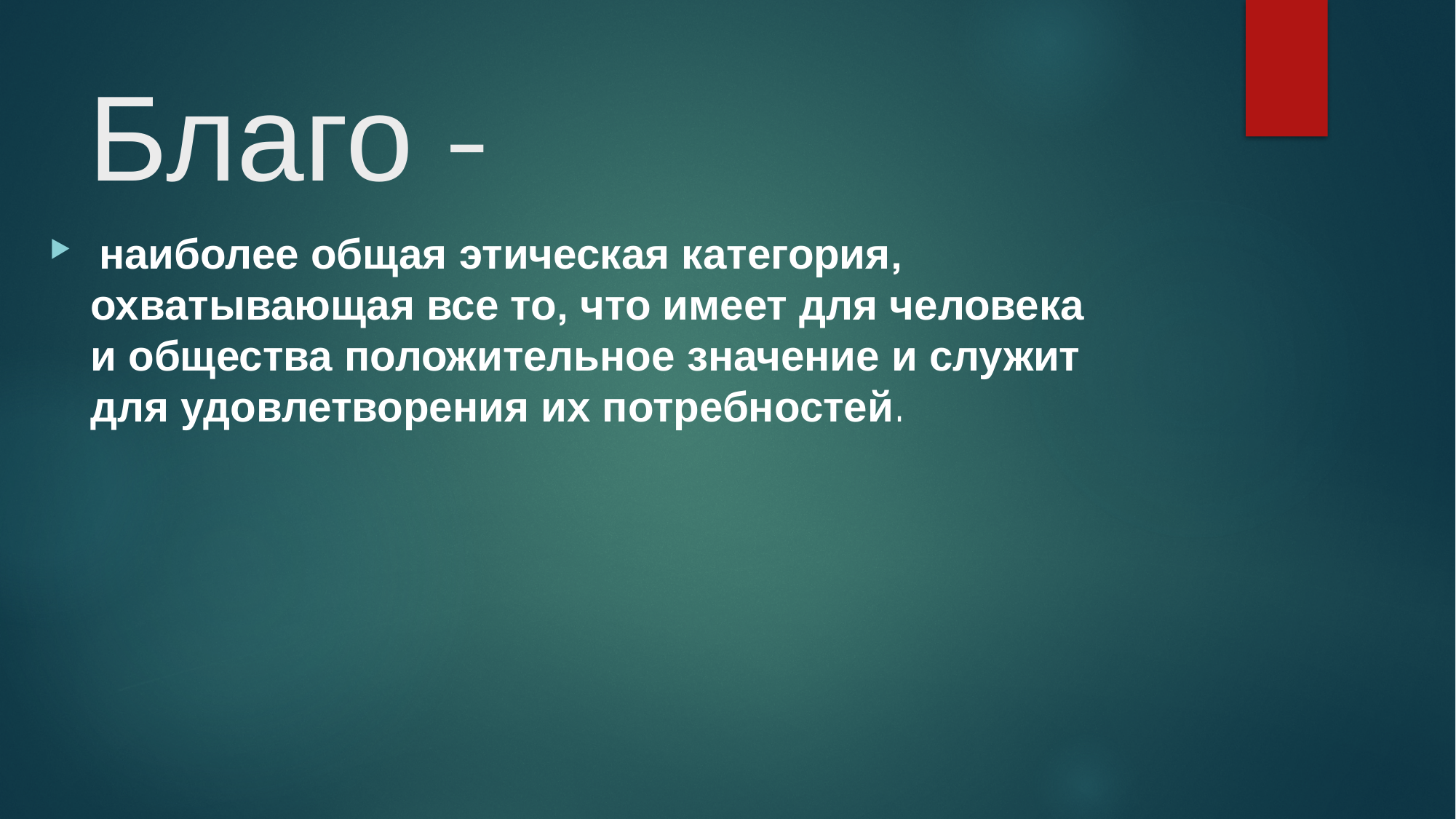

# Благо -
 наиболее общая этическая категория, охватывающая все то, что имеет для человека и общества положительное значение и служит для удовлетворения их потребностей.